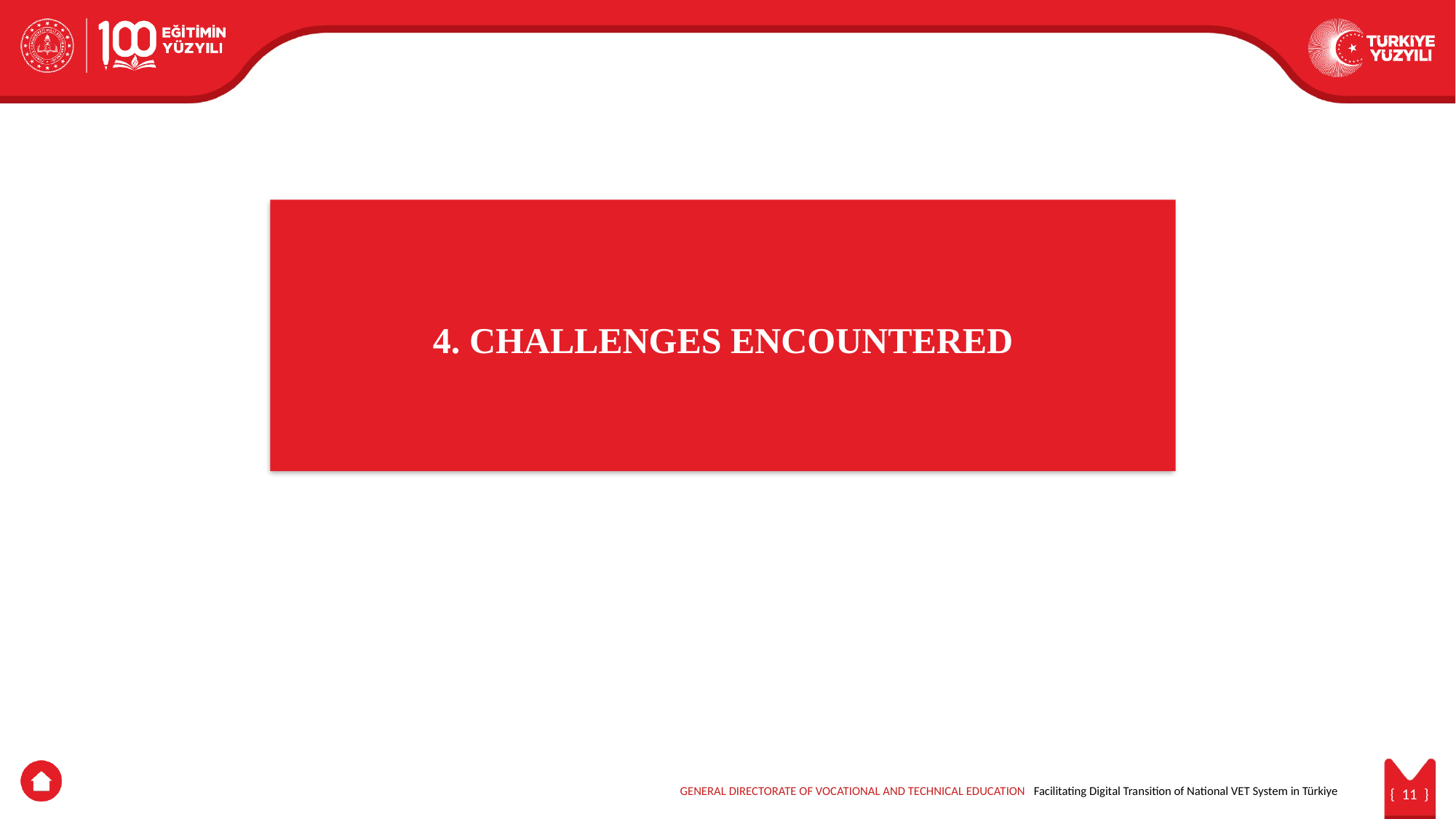

4. CHALLENGES ENCOUNTERED

GENERAL DIRECTORATE OF VOCATIONAL AND TECHNICAL EDUCATION   Facilitating Digital Transition of National VET System in Türkiye